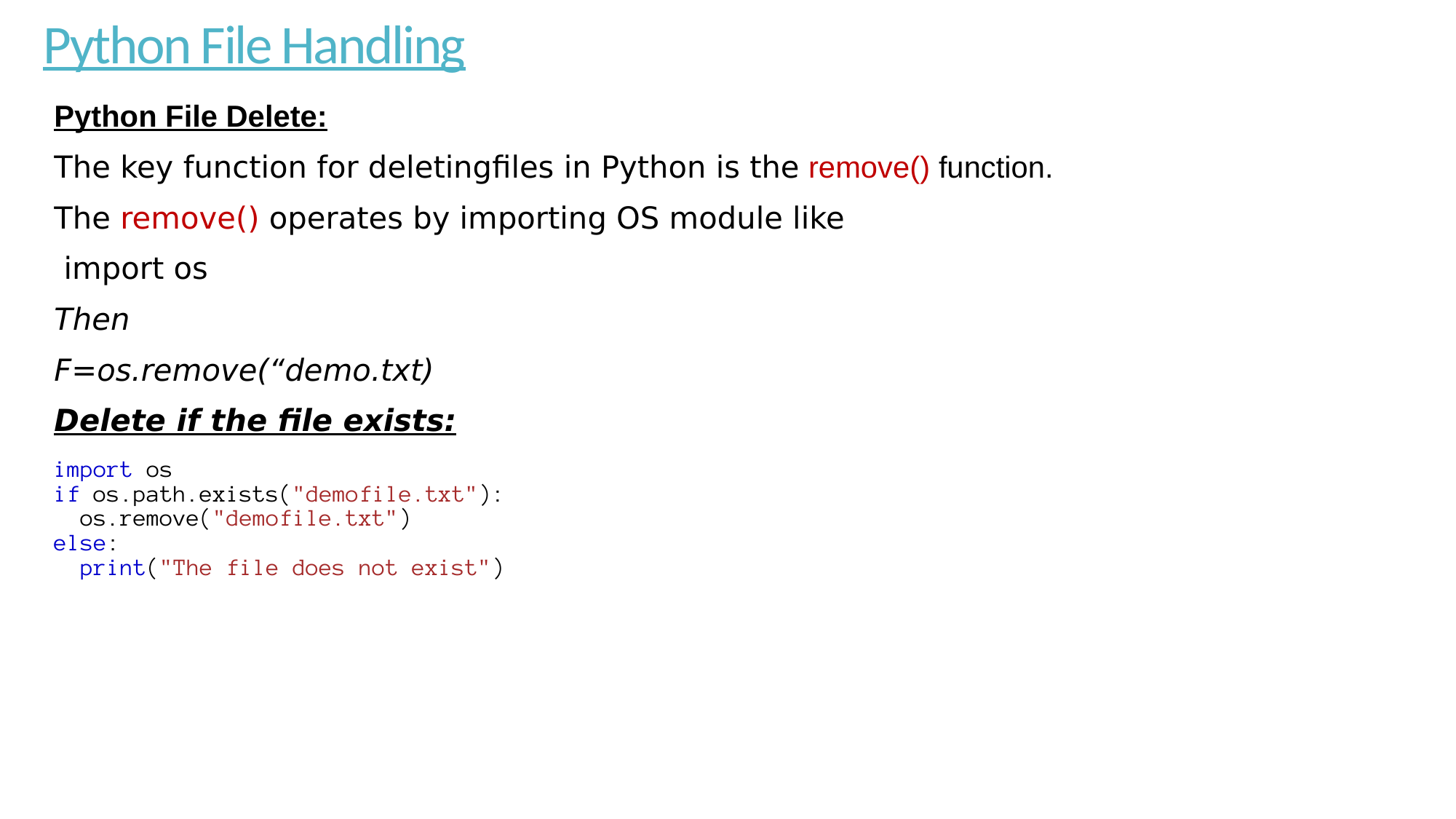

# Python File Handling
Python File Delete:
The key function for deletingfiles in Python is the remove() function.
The remove() operates by importing OS module like
 import os
Then
F=os.remove(“demo.txt)
Delete if the file exists:
import os
if os.path.exists("demofile.txt"):
  os.remove("demofile.txt")
else:
  print("The file does not exist")